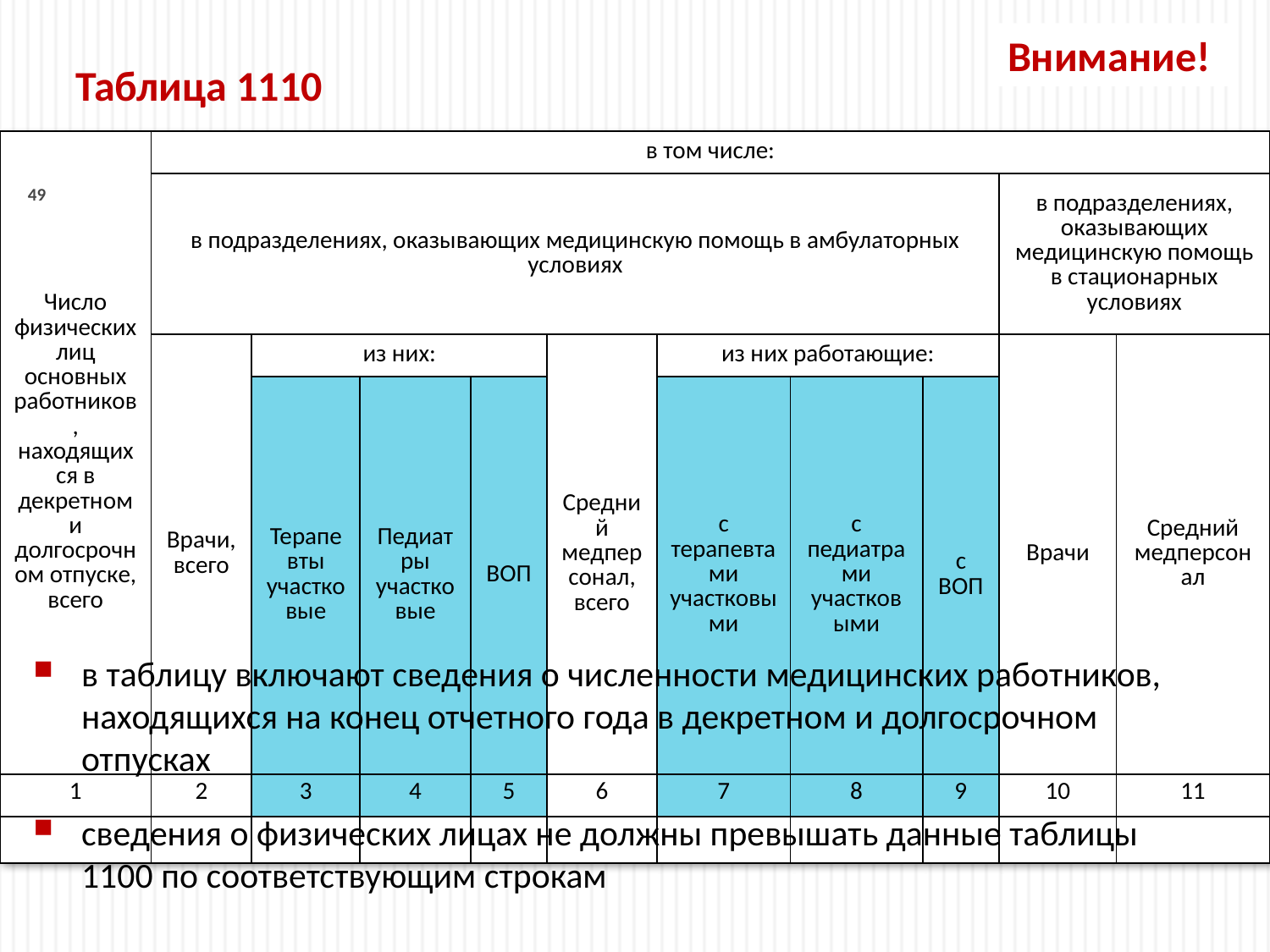

Внимание!
Таблица 1110
| Число физических лиц основных работников, находящихся в декретном и долгосрочном отпуске, всего | в том числе: |  |  |  |  |  |  |  |  |  |
| --- | --- | --- | --- | --- | --- | --- | --- | --- | --- | --- |
|  | в подразделениях, оказывающих медицинскую помощь в амбулаторных условиях |  |  |  |  |  |  |  | в подразделениях, оказывающих медицинскую помощь в стационарных условиях |  |
|  | Врачи, всего | из них: |  |  | Средний медперсонал, всего | из них работающие: |  |  | Врачи | Средний медперсонал |
|  |  | Терапевты участковые | Педиатры участковые | ВОП |  | с терапевтами участковыми | с педиатрами участковыми | с ВОП |  |  |
| 1 | 2 | 3 | 4 | 5 | 6 | 7 | 8 | 9 | 10 | 11 |
|  |  |  |  |  |  |  |  |  |  |  |
49

в таблицу включают сведения о численности медицинских работников, находящихся на конец отчетного года в декретном и долгосрочном отпусках

сведения о физических лицах не должны превышать данные таблицы 1100 по соответствующим строкам